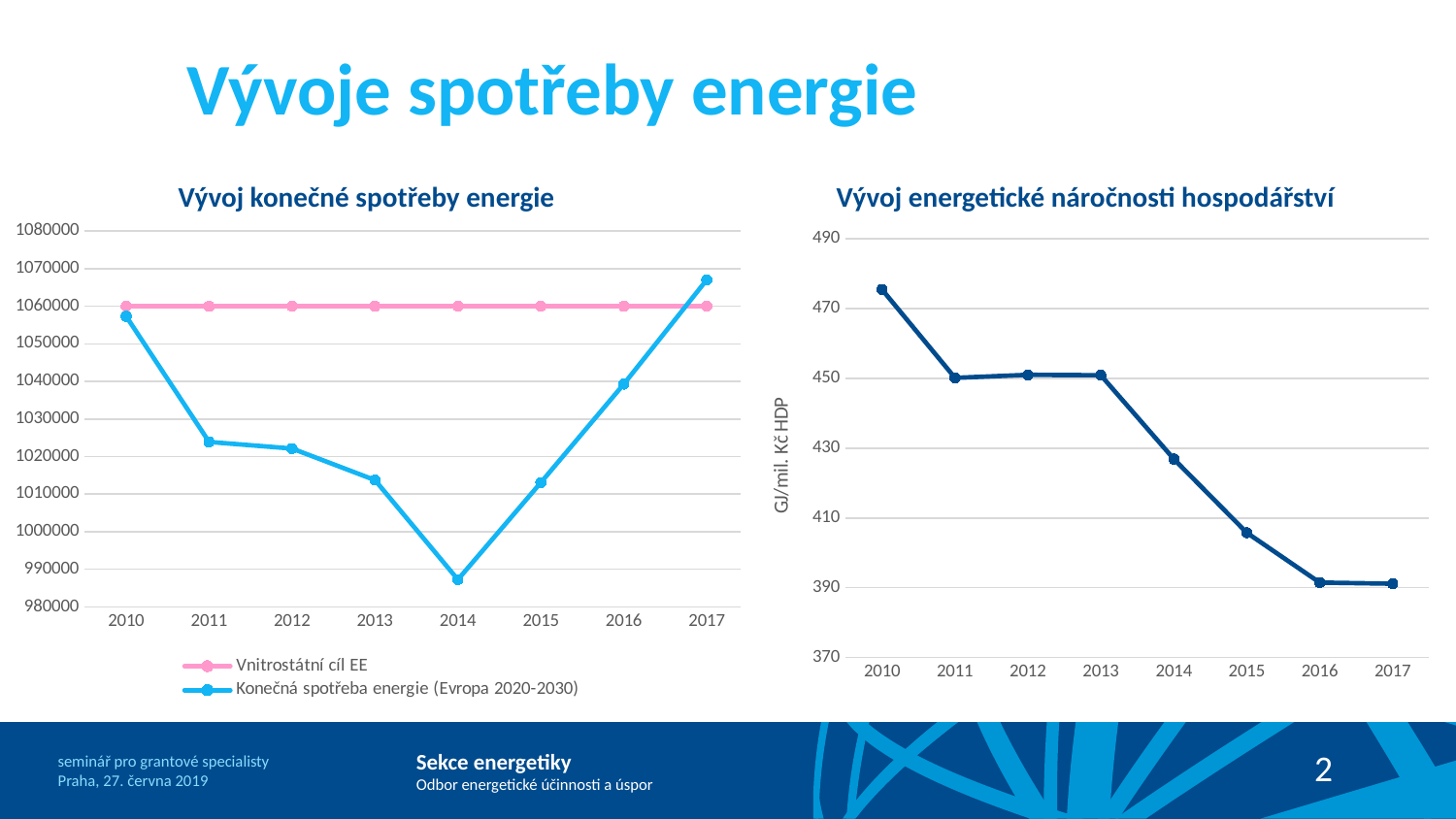

Vývoje spotřeby energie
Vývoj energetické náročnosti hospodářství
# Vývoj konečné spotřeby energie

### Chart

| Category | Vnitrostátní cíl EE | Konečná spotřeba energie (Evropa 2020-2030) |
|---|---|---|
| 2010 | 1060000.0 | 1057311.086 |
| 2011 | 1060000.0 | 1023903.701 |
| 2012 | 1060000.0 | 1022155.337 |
| 2013 | 1060000.0 | 1013732.619 |
| 2014 | 1060000.0 | 987274.552 |
| 2015 | 1060000.0 | 1013075.28 |
| 2016 | 1060000.0 | 1039286.019 |
| 2017 | 1060000.0 | 1067028.925 |

### Chart

| Category |  |
|---|---|
| 2010 | 475.48197508830276 |
| 2011 | 450.1609107500641 |
| 2012 | 451.0330936396416 |
| 2013 | 450.91865093524103 |
| 2014 | 426.9068306188928 |
| 2015 | 405.7775152172065 |
| 2016 | 391.47941621272264 |
| 2017 | 391.15836994440167 |